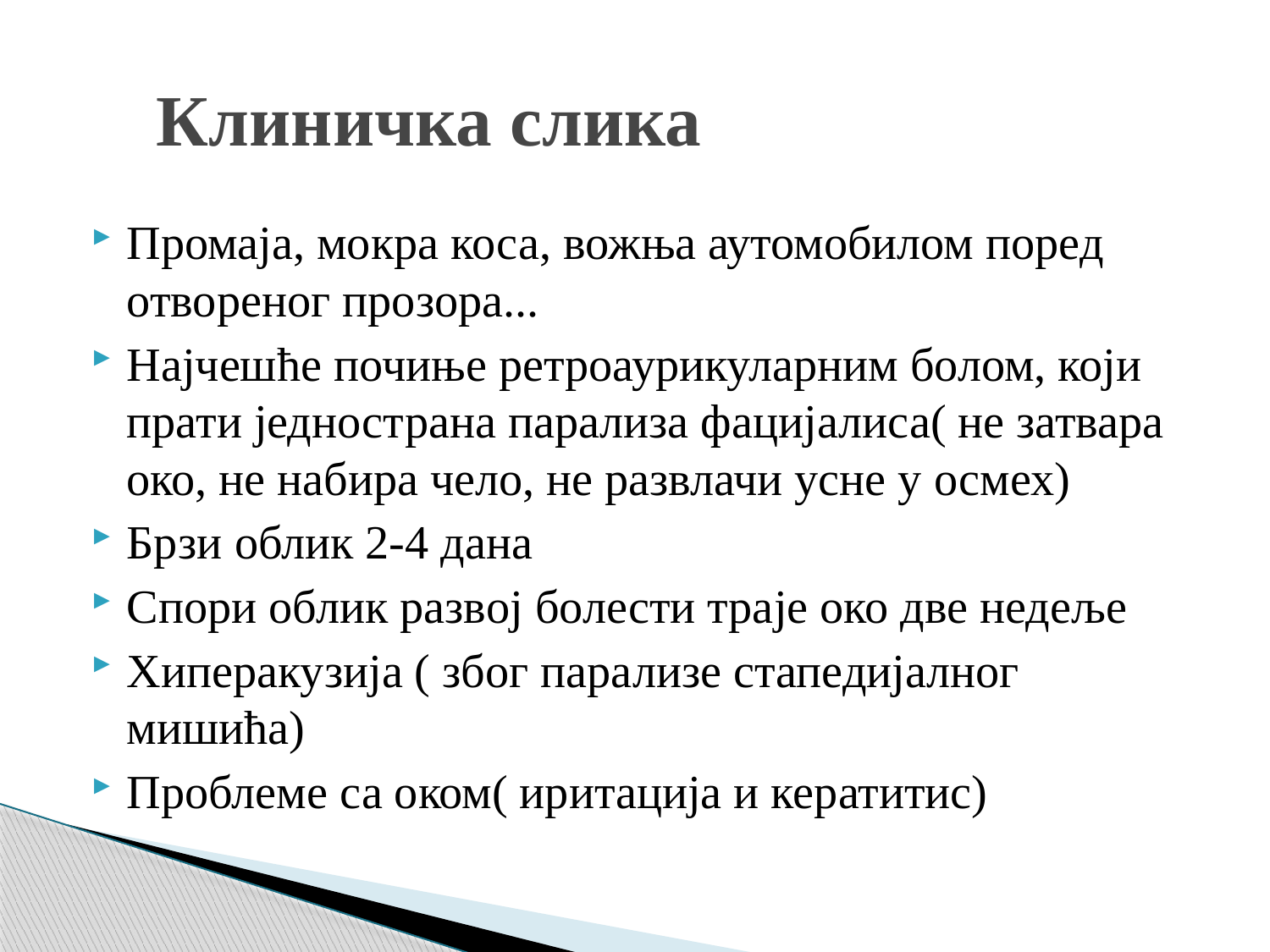

# Клиничка слика
Промаја, мокра коса, вожња аутомобилом поред отвореног прозора...
Најчешће почиње ретроаурикуларним болом, који прати једнострана парализа фацијалиса( не затвара око, не набира чело, не развлачи усне у осмех)
Брзи облик 2-4 дана
Спори облик развој болести траје око две недеље
Хиперакузија ( због парализе стапедијалног мишића)
Проблеме са оком( иритација и кератитис)